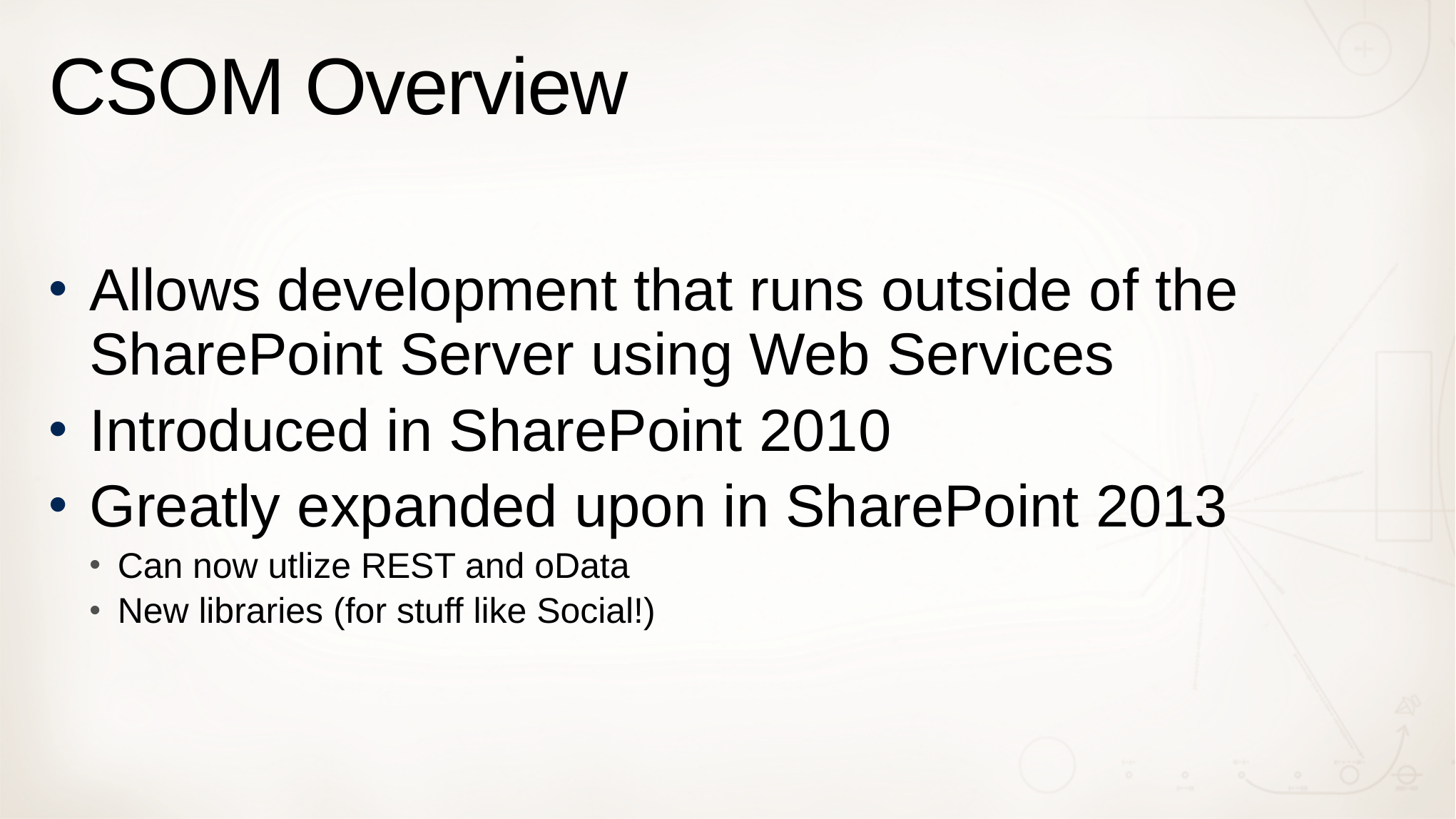

# CSOM Overview
Allows development that runs outside of the SharePoint Server using Web Services
Introduced in SharePoint 2010
Greatly expanded upon in SharePoint 2013
Can now utlize REST and oData
New libraries (for stuff like Social!)